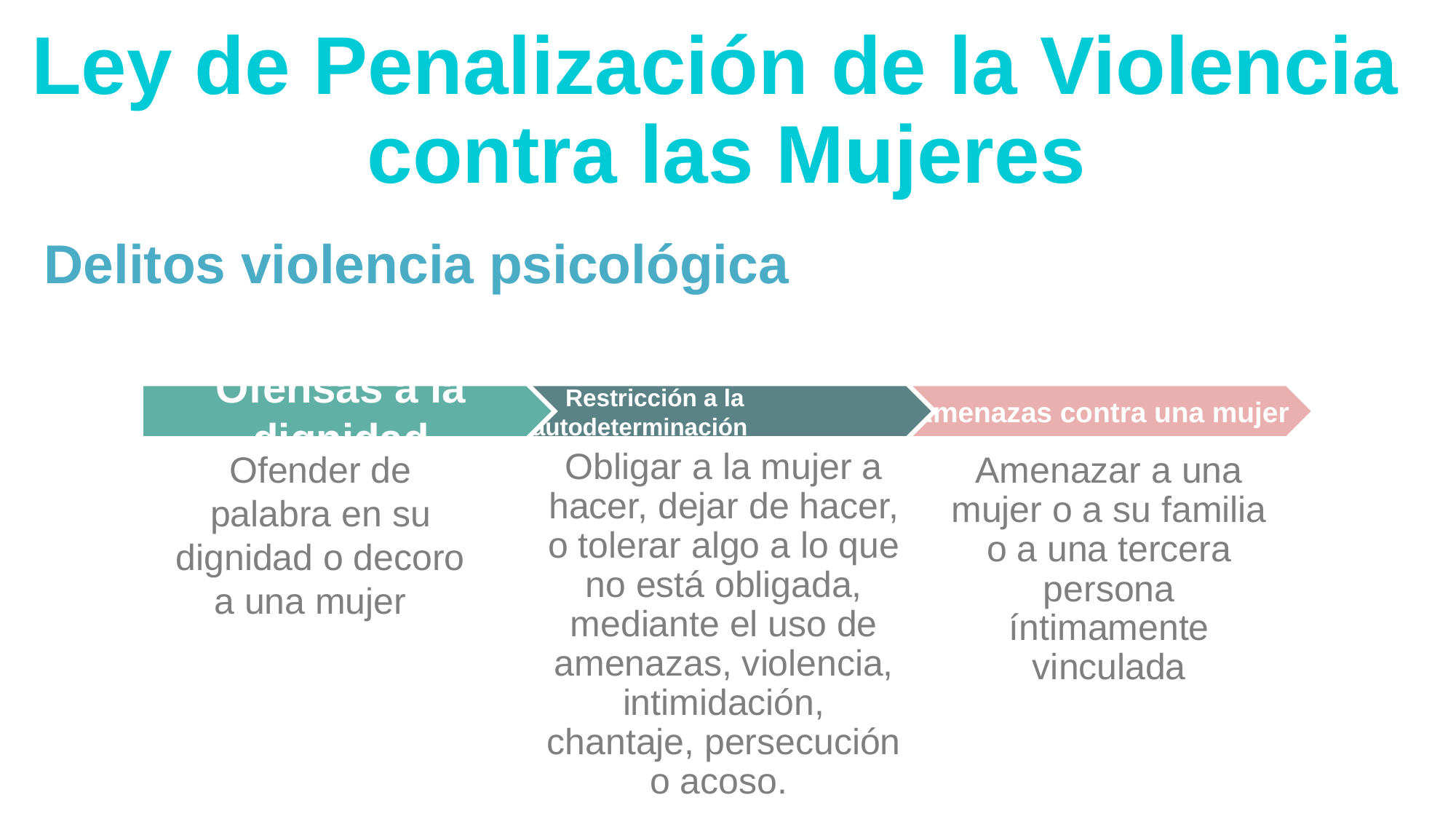

#
Ley de Penalización de la Violencia
contra las Mujeres
Delitos violencia psicológica
Ofensas a la dignidad
     Restricción a la autodeterminación
Amenazas contra una mujer
Ofender de palabra en su dignidad o decoro a una mujer
Obligar a la mujer a hacer, dejar de hacer, o tolerar algo a lo que no está obligada, mediante el uso de amenazas, violencia, intimidación, chantaje, persecución o acoso.
Amenazar a una mujer o a su familia o a una tercera persona íntimamente vinculada